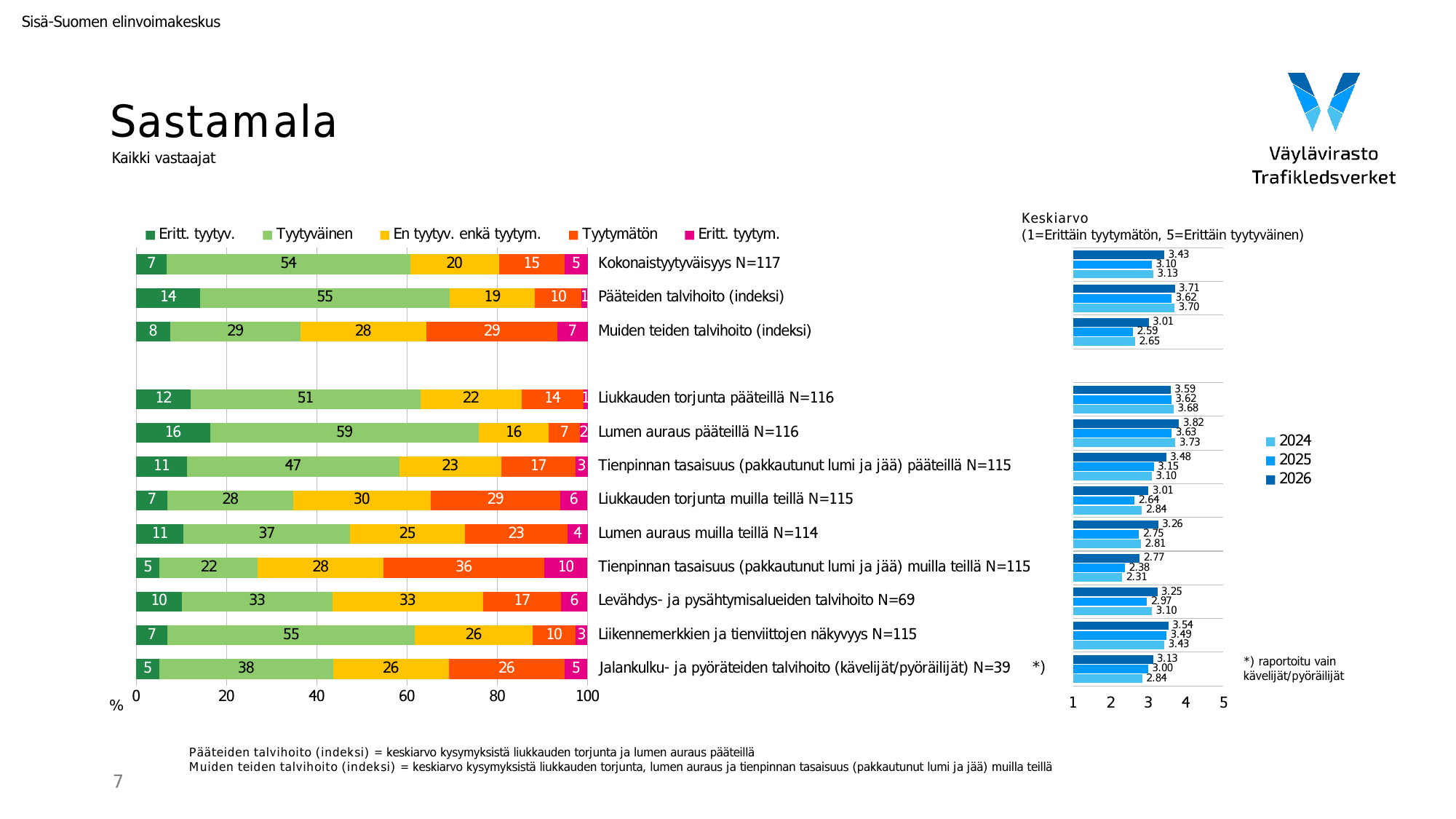

Sisä-Suomen elinvoimakeskus
# Sastamala
Kaikki vastaajat
Keskiarvo
(1=Erittäin tyytymätön, 5=Erittäin tyytyväinen)

### Chart

| Category | Eritt. tyytyv. | Tyytyväinen | En tyytyv. enkä tyytym. | Tyytymätön | Eritt. tyytym. |
|---|---|---|---|---|---|
| Kokonaistyytyväisyys N=117 | 6.837606837606838 | 53.84615384615385 | 19.65811965811966 | 14.529914529914532 | 5.128205128205128 |
| Pääteiden talvihoito (indeksi) | 14.224137931034482 | 55.172413793103445 | 18.96551724137931 | 10.344827586206897 | 1.293103448275862 |
| Muiden teiden talvihoito (indeksi) | 7.558139534883721 | 28.77906976744186 | 27.906976744186046 | 29.069767441860463 | 6.686046511627907 |
|  | None | None | None | None | None |
| Liukkauden torjunta pääteillä N=116 | 12.068965517241379 | 50.86206896551724 | 22.413793103448278 | 13.793103448275861 | 0.8620689655172413 |
| Lumen auraus pääteillä N=116 | 16.379310344827587 | 59.48275862068966 | 15.517241379310345 | 6.896551724137931 | 1.7241379310344827 |
| Tienpinnan tasaisuus (pakkautunut lumi ja jää) pääteillä N=115 | 11.304347826086957 | 46.95652173913044 | 22.608695652173914 | 16.52173913043478 | 2.608695652173913 |
| Liukkauden torjunta muilla teillä N=115 | 6.956521739130435 | 27.82608695652174 | 30.434782608695656 | 28.695652173913043 | 6.086956521739131 |
| Lumen auraus muilla teillä N=114 | 10.526315789473683 | 36.84210526315789 | 25.438596491228072 | 22.807017543859647 | 4.385964912280701 |
| Tienpinnan tasaisuus (pakkautunut lumi ja jää) muilla teillä N=115 | 5.217391304347826 | 21.73913043478261 | 27.82608695652174 | 35.65217391304348 | 9.565217391304348 |
| Levähdys- ja pysähtymisalueiden talvihoito N=69 | 10.144927536231885 | 33.33333333333333 | 33.33333333333333 | 17.391304347826086 | 5.797101449275362 |
| Liikennemerkkien ja tienviittojen näkyvyys N=115 | 6.956521739130435 | 54.78260869565217 | 26.08695652173913 | 9.565217391304348 | 2.608695652173913 |
| Jalankulku- ja pyöräteiden talvihoito (kävelijät/pyöräilijät) N=39 | 5.128205128205128 | 38.46153846153847 | 25.64102564102564 | 25.64102564102564 | 5.128205128205128 |

### Chart

| Category | 2026 | 2025 | 2024 |
|---|---|---|---|
*) raportoitu vain
kävelijät/pyöräilijät
*)
%
Pääteiden talvihoito (indeksi) = keskiarvo kysymyksistä liukkauden torjunta ja lumen auraus pääteillä
Muiden teiden talvihoito (indeksi) = keskiarvo kysymyksistä liukkauden torjunta, lumen auraus ja tienpinnan tasaisuus (pakkautunut lumi ja jää) muilla teillä

7